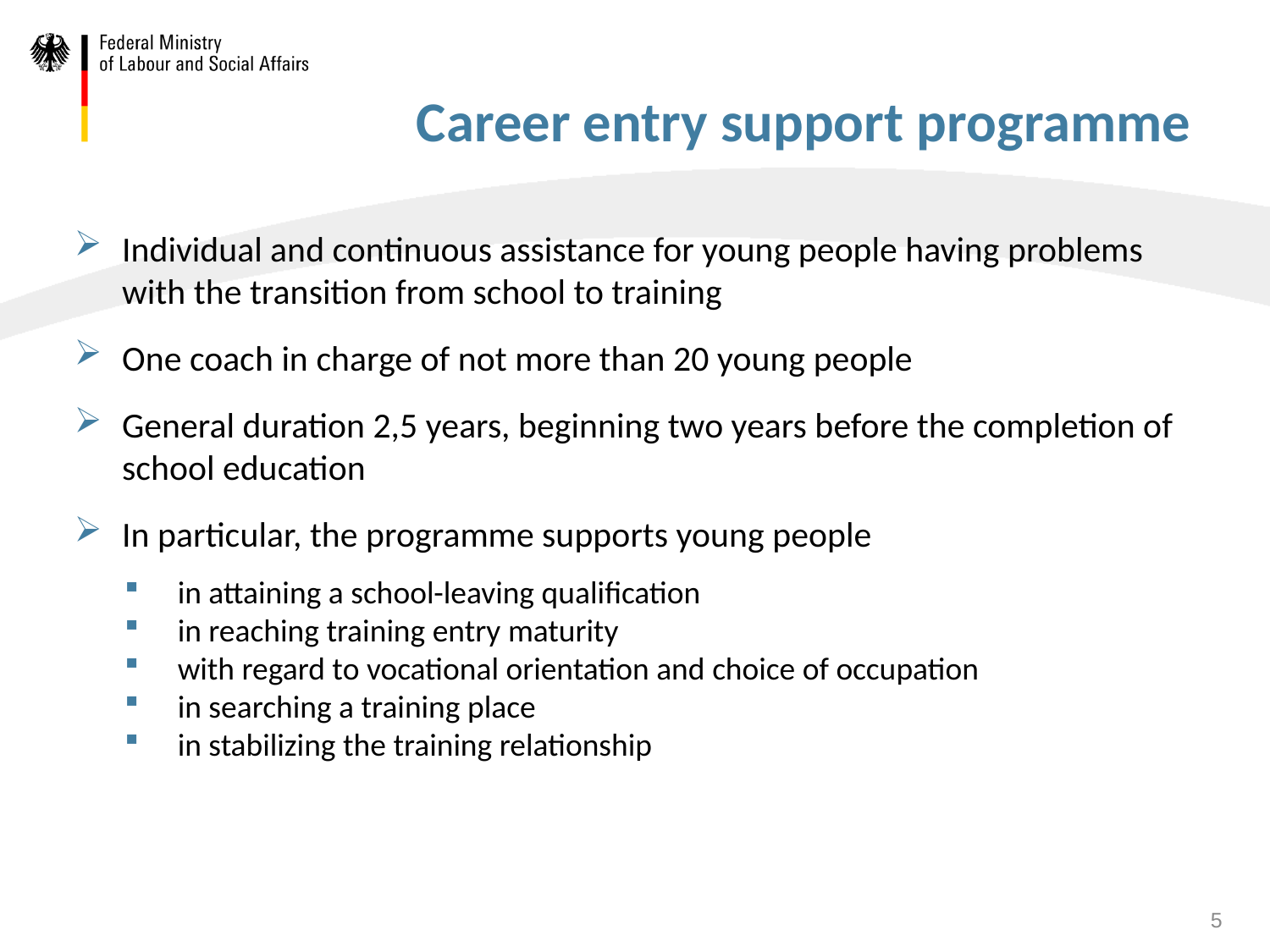

# Career entry support programme
Individual and continuous assistance for young people having problems with the transition from school to training
One coach in charge of not more than 20 young people
General duration 2,5 years, beginning two years before the completion of school education
In particular, the programme supports young people
in attaining a school-leaving qualification
in reaching training entry maturity
with regard to vocational orientation and choice of occupation
in searching a training place
in stabilizing the training relationship

5